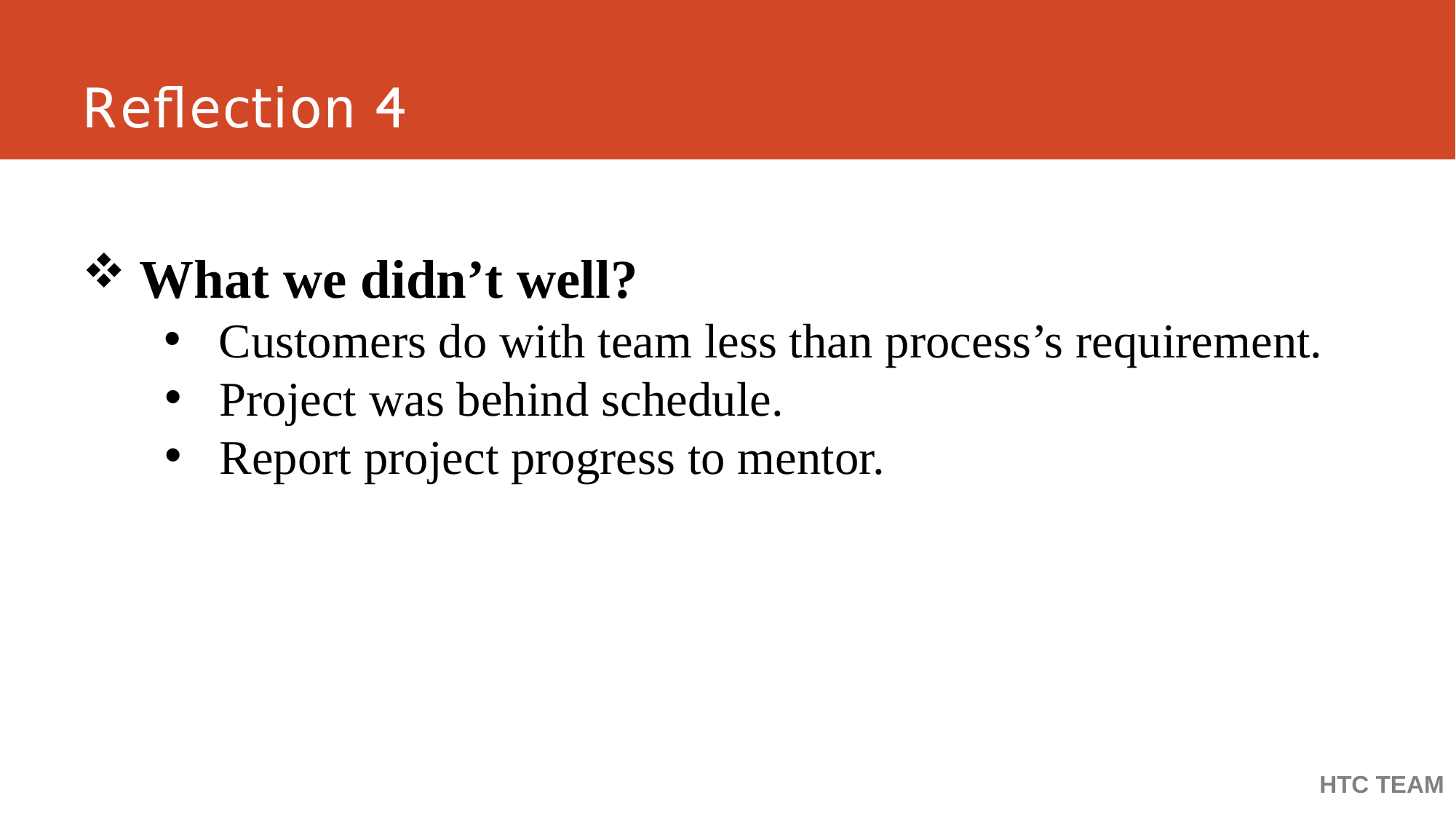

# Reflection 4
 What we didn’t well?
Customers do with team less than process’s requirement.
Project was behind schedule.
Report project progress to mentor.

HTC TEAM